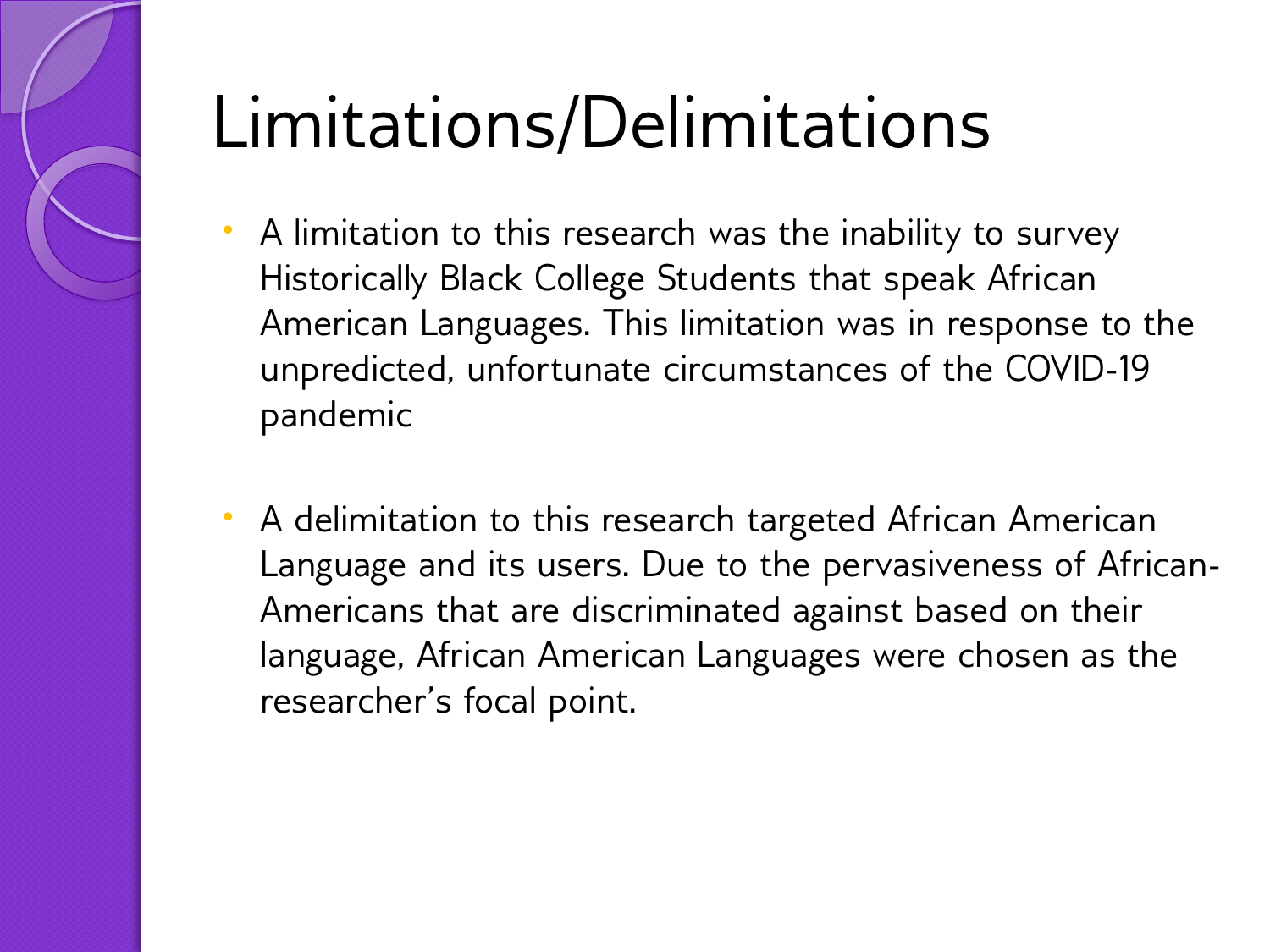

# Limitations/Delimitations
A limitation to this research was the inability to survey Historically Black College Students that speak African American Languages. This limitation was in response to the unpredicted, unfortunate circumstances of the COVID-19 pandemic

A delimitation to this research targeted African American Language and its users. Due to the pervasiveness of African-Americans that are discriminated against based on their language, African American Languages were chosen as the researcher’s focal point.